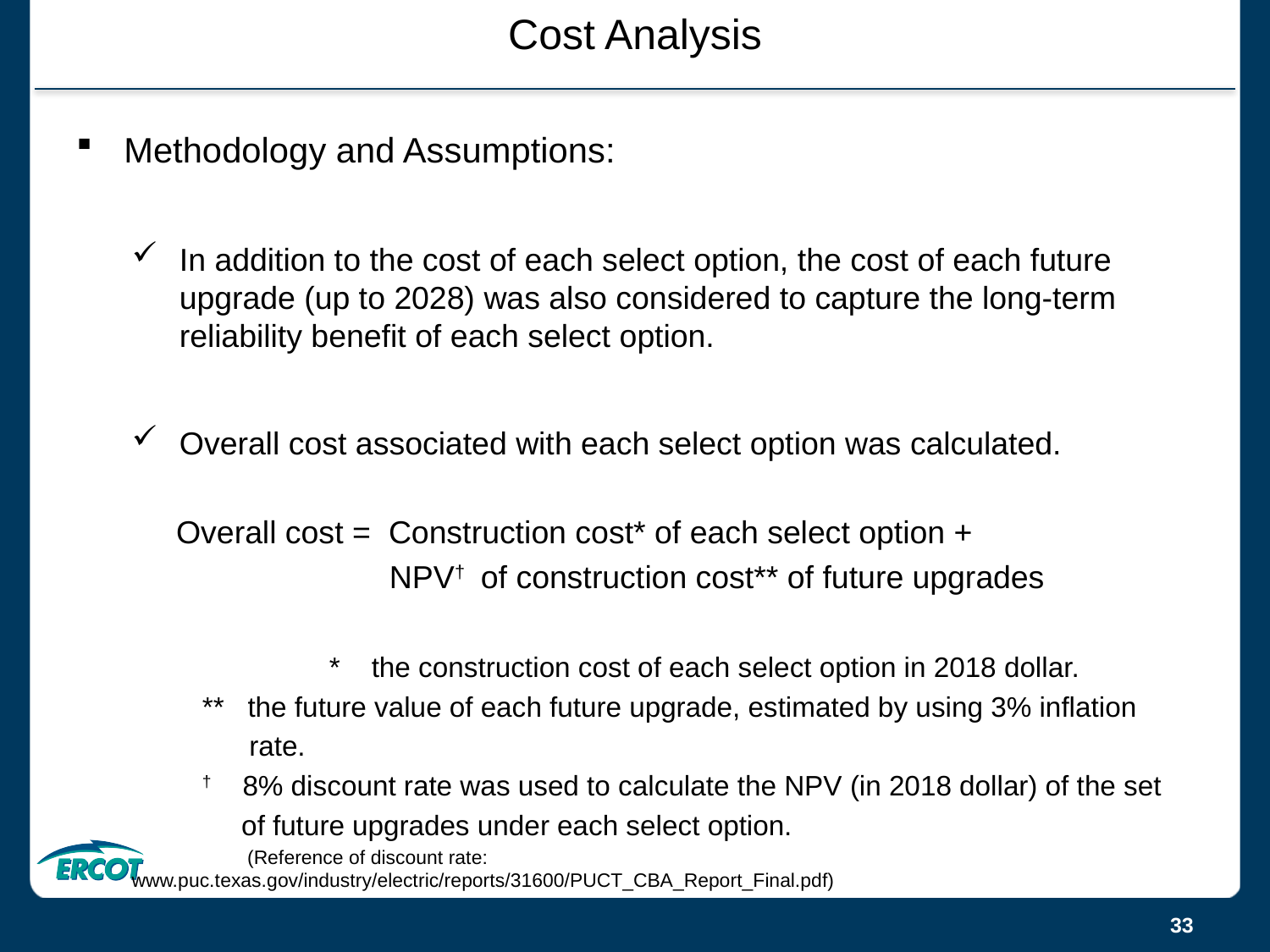

# Cost Analysis
Methodology and Assumptions:

In addition to the cost of each select option, the cost of each future upgrade (up to 2028) was also considered to capture the long-term reliability benefit of each select option.

Overall cost associated with each select option was calculated.

     Overall cost =  Construction cost* of each select option +
                             NPV† of construction cost** of future upgrades

	         *    the construction cost of each select option in 2018 dollar.
         **   the future value of each future upgrade, estimated by using 3% inflation
               rate.
         †    8% discount rate was used to calculate the NPV (in 2018 dollar) of the set
              of future upgrades under each select option.
                     (Reference of discount rate: www.puc.texas.gov/industry/electric/reports/31600/PUCT_CBA_Report_Final.pdf)
33